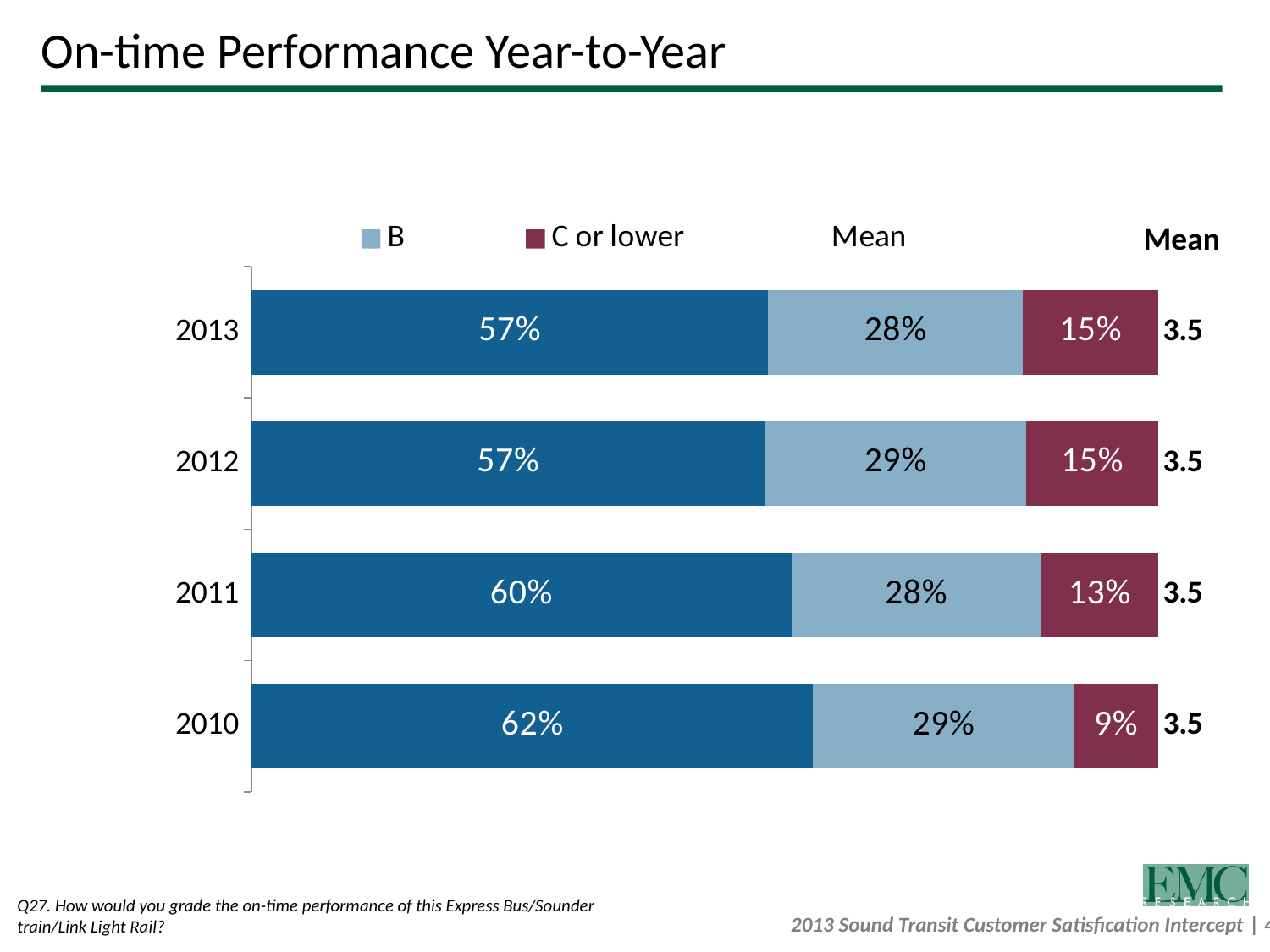

# On-time Performance Year-to-Year

### Chart

| Category | A | B | C or lower | Mean |
|---|---|---|---|---|
| 2013 | 0.5697411928220232 | 0.28128955119101295 | 0.14896925598697552 | 3.4876974666954013 |
| 2012 | 0.5663585887798543 | 0.2879861848911914 | 0.1456552263289503 | 3.4691343509146404 |
| 2011 | 0.5955288907031762 | 0.27519352707442885 | 0.1292775733727075 | 3.4924318344730025 |
| 2010 | 0.6195424000159033 | 0.287433019335575 | 0.09302449538347805 | 3.5337459205032435 |
Mean
Q27. How would you grade the on-time performance of this Express Bus/Sounder train/Link Light Rail?